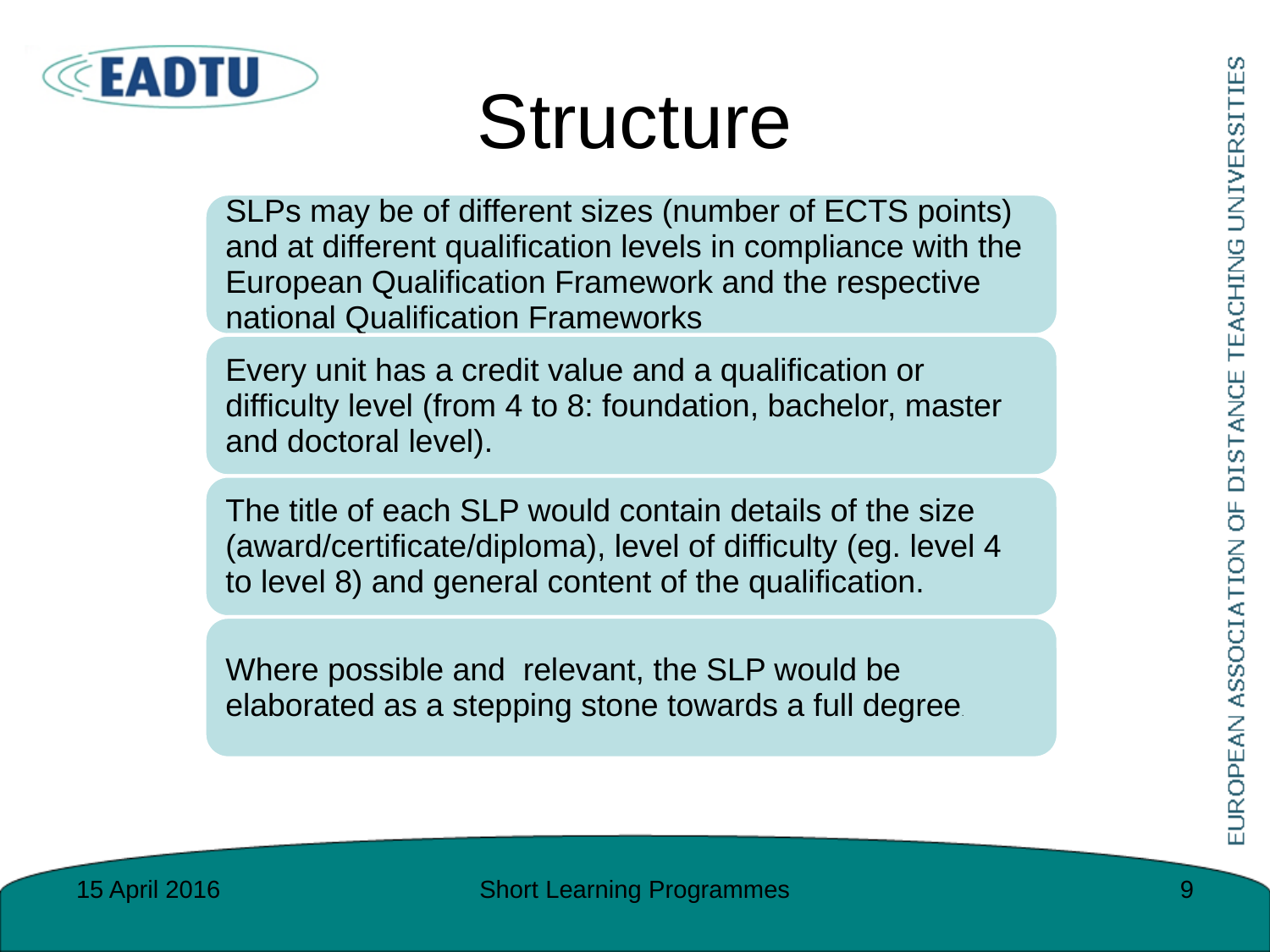

# Structure
SLPs may be of different sizes (number of ECTS points) and at different qualification levels in compliance with the European Qualification Framework and the respective national Qualification Frameworks
The title of each SLP would contain details of the size (award/certificate/diploma), level of difficulty (eg. level 4 to level 8) and general content of the qualification.
Every unit has a credit value and a qualification or difficulty level (from 4 to 8: foundation, bachelor, master and doctoral level).

15 April 2016
Short Learning Programmes
9